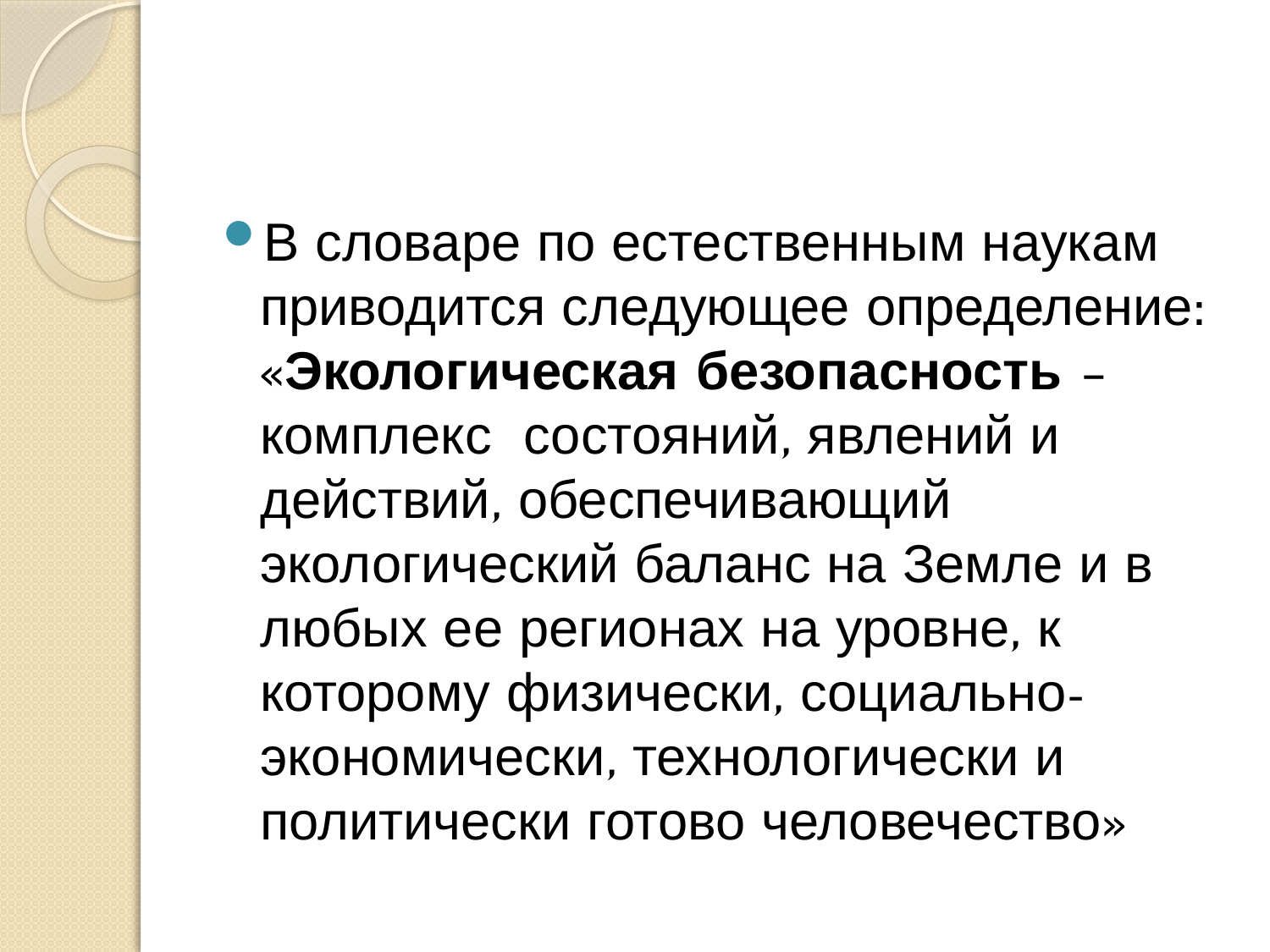

#
В словаре по естественным наукам приводится следующее определение: «Экологическая безопасность – комплекс  состояний, явлений и действий, обеспечивающий экологический баланс на Земле и в любых ее регионах на уровне, к которому физически, социально-экономически, технологически и политически готово человечество»